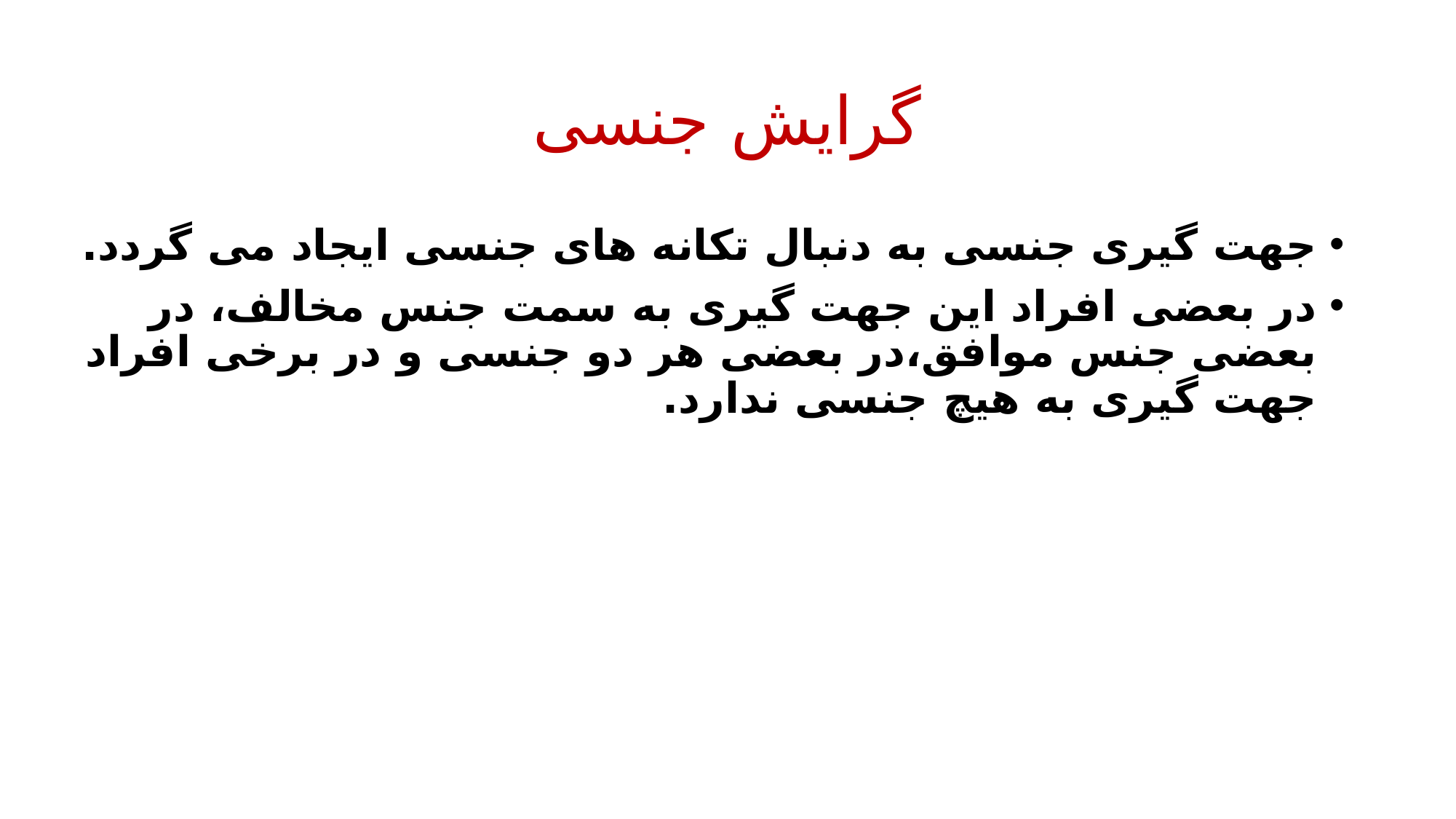

# گرایش جنسی
جهت گیری جنسی به دنبال تکانه های جنسی ایجاد می گردد.
در بعضی افراد این جهت گیری به سمت جنس مخالف، در بعضی جنس موافق،در بعضی هر دو جنسی و در برخی افراد جهت گیری به هیچ جنسی ندارد.